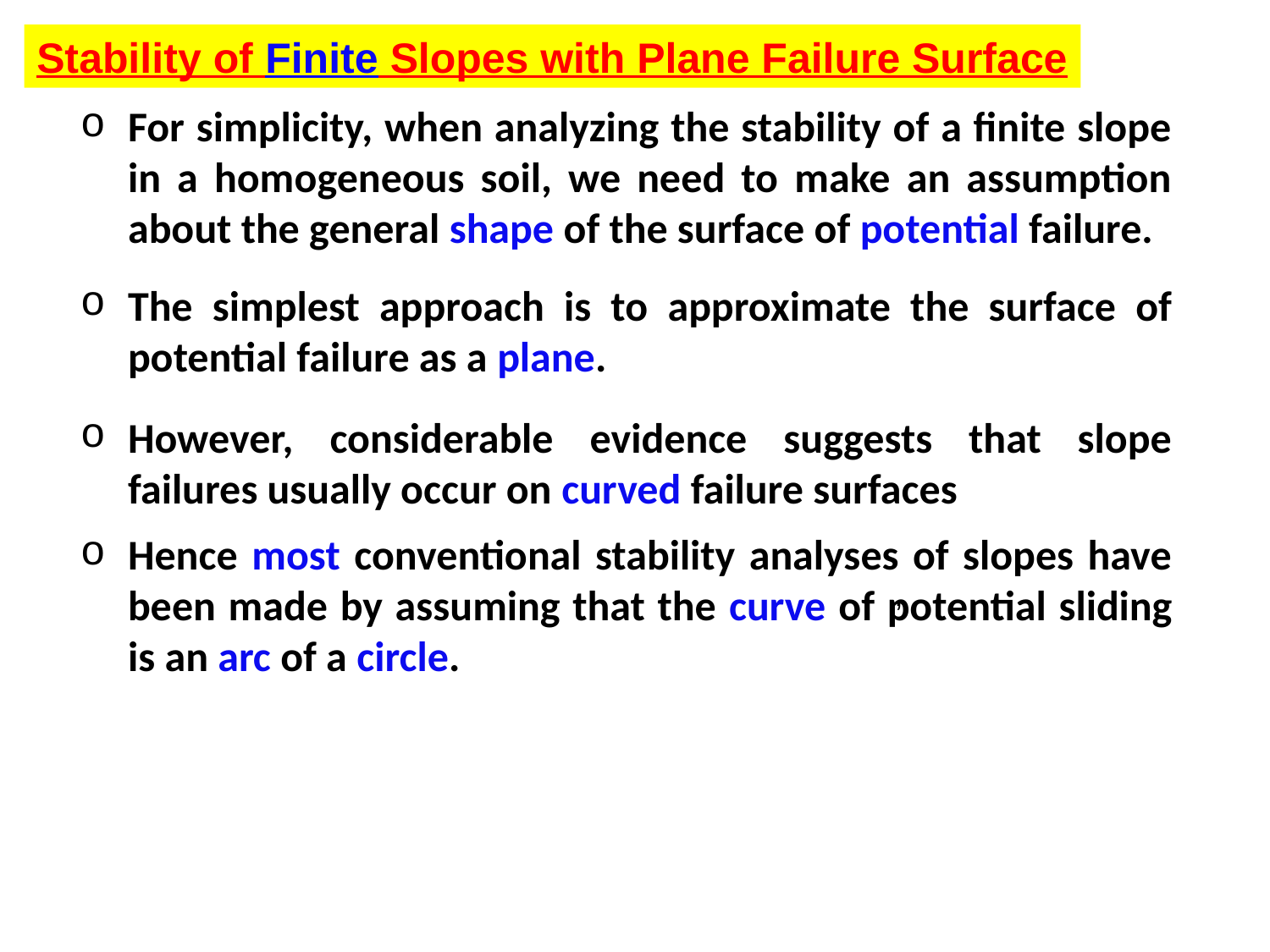

Stability of Finite Slopes with Plane Failure Surface
For simplicity, when analyzing the stability of a finite slope in a homogeneous soil, we need to make an assumption about the general shape of the surface of potential failure.
The simplest approach is to approximate the surface of potential failure as a plane.
However, considerable evidence suggests that slope failures usually occur on curved failure surfaces
Hence most conventional stability analyses of slopes have been made by assuming that the curve of potential sliding is an arc of a circle.
,